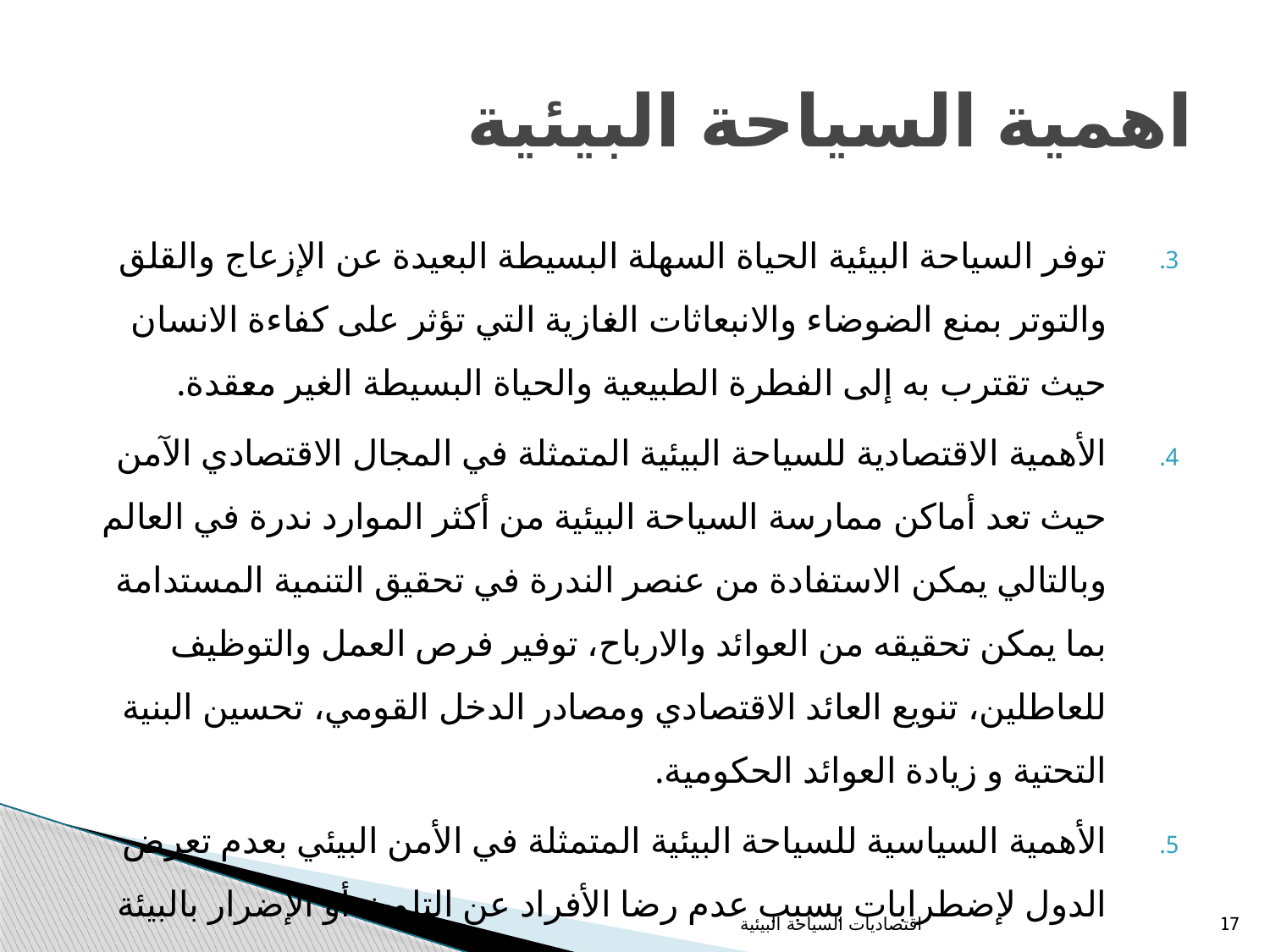

# اهمية السياحة البيئية
توفر السياحة البيئية الحياة السهلة البسيطة البعيدة عن الإزعاج والقلق والتوتر بمنع الضوضاء والانبعاثات الغازية التي تؤثر على كفاءة الانسان حيث تقترب به إلى الفطرة الطبيعية والحياة البسيطة الغير معقدة.
الأهمية الاقتصادية للسياحة البيئية المتمثلة في المجال الاقتصادي الآمن حيث تعد أماكن ممارسة السياحة البيئية من أكثر الموارد ندرة في العالم وبالتالي يمكن الاستفادة من عنصر الندرة في تحقيق التنمية المستدامة بما يمكن تحقيقه من العوائد والارباح، توفير فرص العمل والتوظيف للعاطلين، تنويع العائد الاقتصادي ومصادر الدخل القومي، تحسين البنية التحتية و زيادة العوائد الحكومية.
الأهمية السياسية للسياحة البيئية المتمثلة في الأمن البيئي بعدم تعرض الدول لإضطرابات بسبب عدم رضا الأفراد عن التلوث أو الإضرار بالبيئة ويتم تصحيح ذلك بالسياحة البيئية.

اقتصاديات السياحة البيئية
17